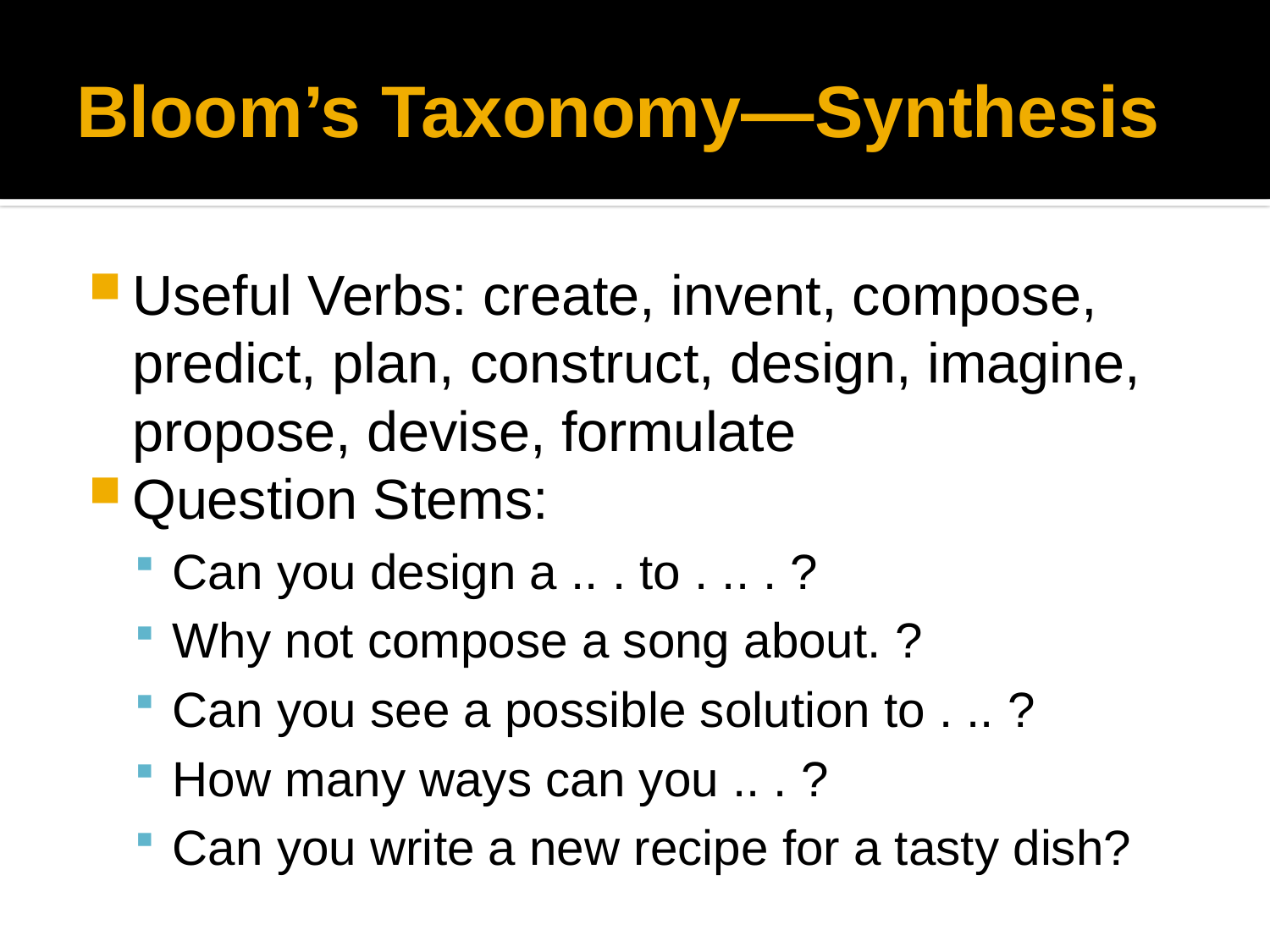

# Bloom’s Taxonomy—Synthesis
Useful Verbs: create, invent, compose, predict, plan, construct, design, imagine, propose, devise, formulate
Question Stems:
Can you design a .. . to . .. . ?
Why not compose a song about. ?
Can you see a possible solution to . .. ?
How many ways can you .. . ?
Can you write a new recipe for a tasty dish?